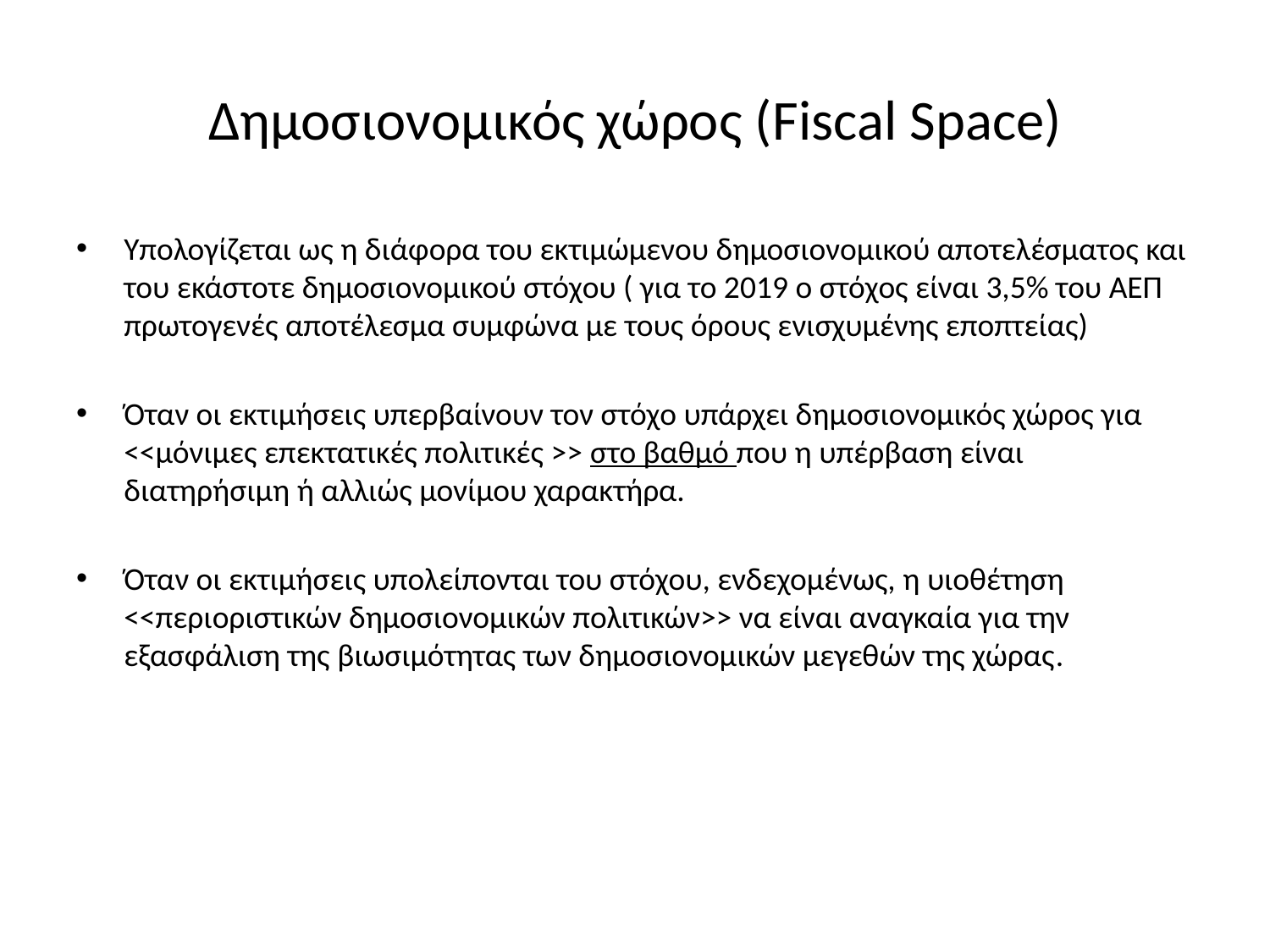

# Δημοσιονομικός χώρος (Fiscal Space)
Υπολογίζεται ως η διάφορα του εκτιμώμενου δημοσιονομικού αποτελέσματος και του εκάστοτε δημοσιονομικού στόχου ( για το 2019 ο στόχος είναι 3,5% του ΑΕΠ πρωτογενές αποτέλεσμα συμφώνα με τους όρους ενισχυμένης εποπτείας)

Όταν οι εκτιμήσεις υπερβαίνουν τον στόχο υπάρχει δημοσιονομικός χώρος για <<μόνιμες επεκτατικές πολιτικές >> στο βαθμό που η υπέρβαση είναι διατηρήσιμη ή αλλιώς μονίμου χαρακτήρα.

Όταν οι εκτιμήσεις υπολείπονται του στόχου, ενδεχομένως, η υιοθέτηση <<περιοριστικών δημοσιονομικών πολιτικών>> να είναι αναγκαία για την εξασφάλιση της βιωσιμότητας των δημοσιονομικών μεγεθών της χώρας.